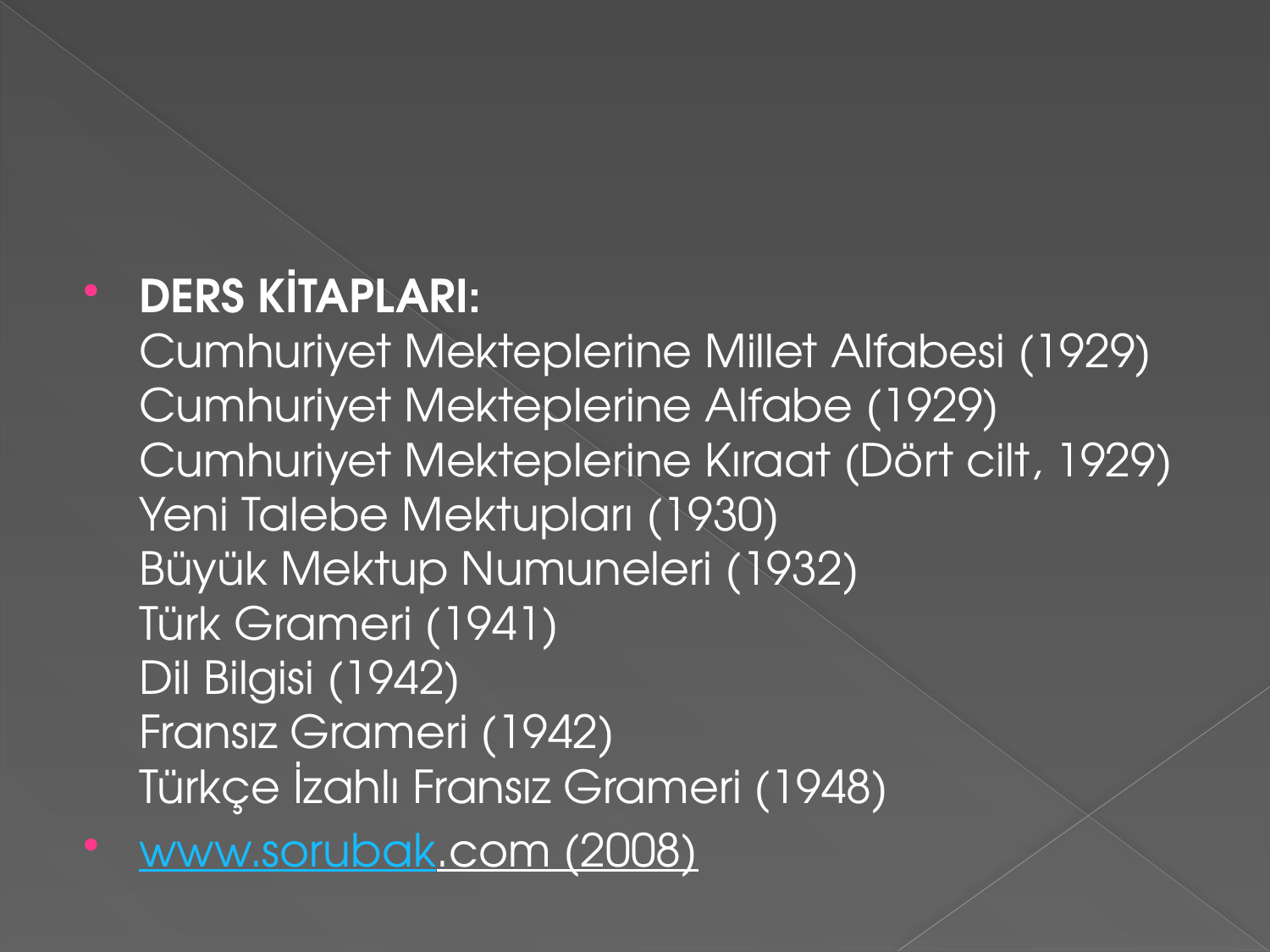

#
DERS KİTAPLARI:
Cumhuriyet Mekteplerine Millet Alfabesi (1929)
Cumhuriyet Mekteplerine Alfabe (1929)
Cumhuriyet Mekteplerine Kıraat (Dört cilt, 1929)
Yeni Talebe Mektupları (1930)
Büyük Mektup Numuneleri (1932)
Türk Grameri (1941)
Dil Bilgisi (1942)
Fransız Grameri (1942)
Türkçe İzahlı Fransız Grameri (1948)
www.sorubak.com (2008)